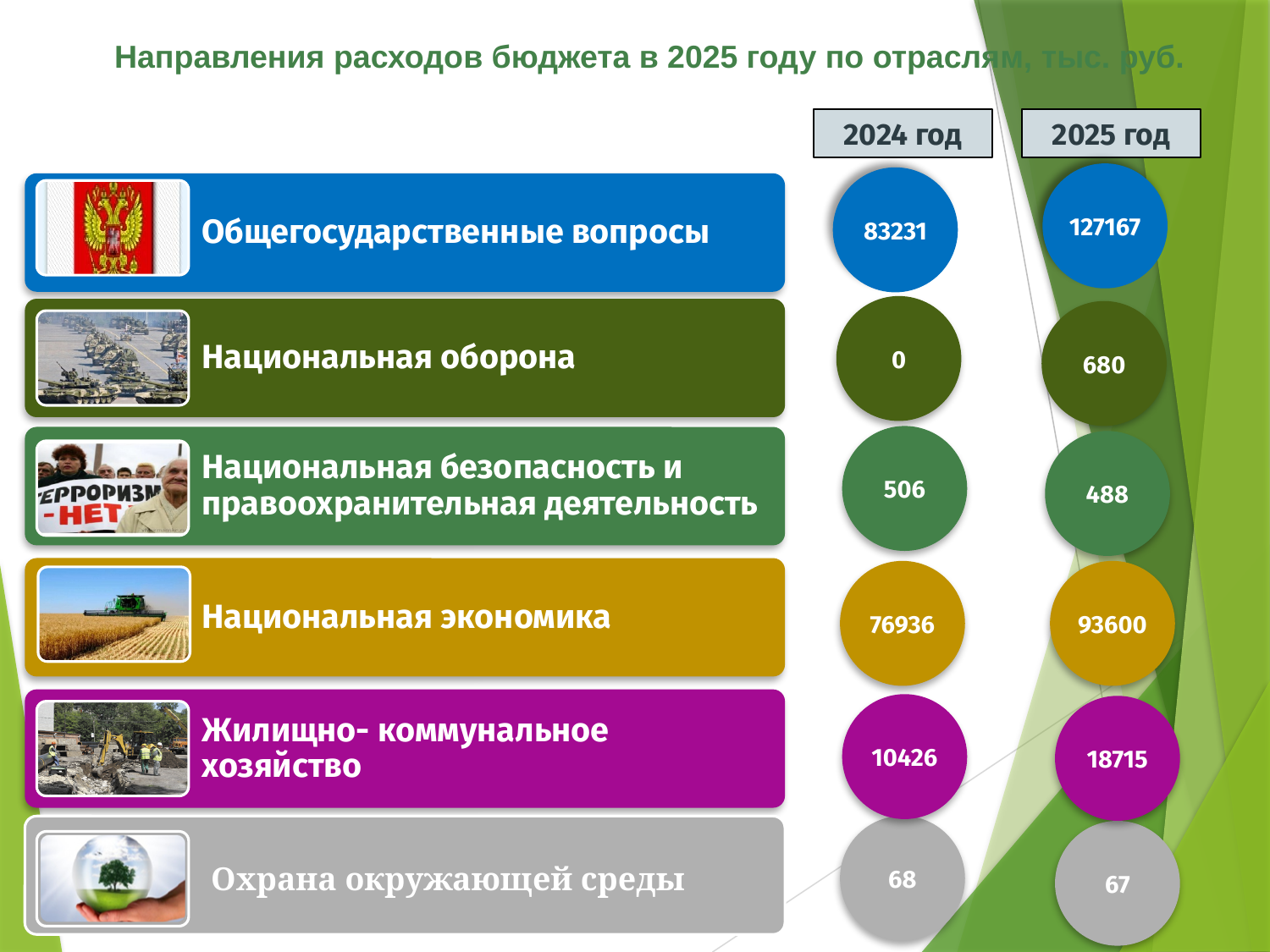

Направления расходов бюджета в 2025 году по отраслям, тыс. руб.
2025 год
2024 год
127167
83231
Общегосударственные вопросы
Национальная оборона
Национальная безопасность и правоохранительная деятельность
Национальная экономика
Жилищно- коммунальное хозяйство

0
680
506
488
76936
93600
10426
18715
68
67
Охрана окружающей среды